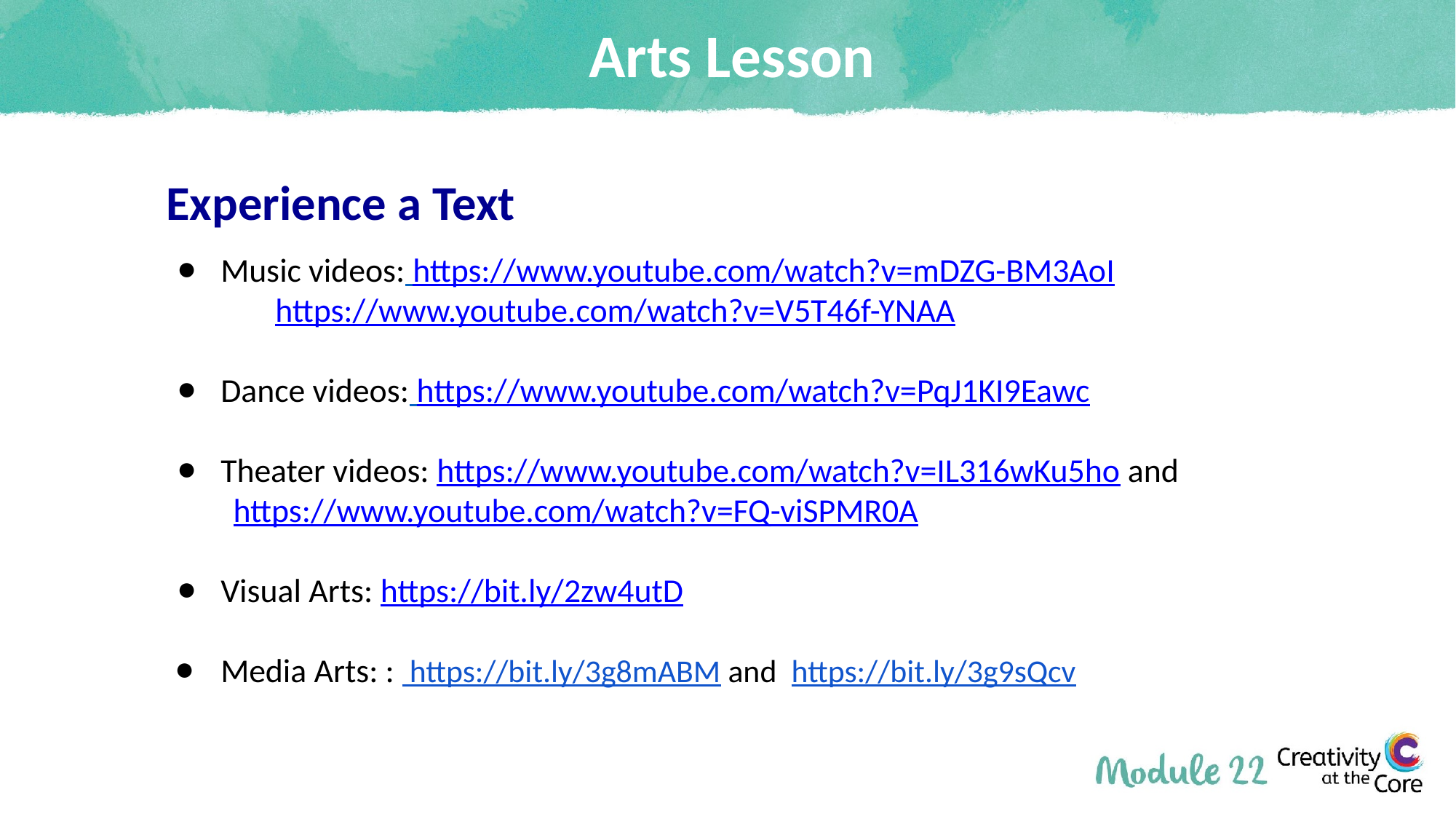

# Arts Lesson
Experience a Text
Music videos: https://www.youtube.com/watch?v=mDZG-BM3AoI
  	https://www.youtube.com/watch?v=V5T46f-YNAA

Dance videos: https://www.youtube.com/watch?v=PqJ1KI9Eawc

Theater videos: https://www.youtube.com/watch?v=IL316wKu5ho and
         https://www.youtube.com/watch?v=FQ-viSPMR0A

Visual Arts: https://bit.ly/2zw4utD

Media Arts: :  https://bit.ly/3g8mABM and  https://bit.ly/3g9sQcv